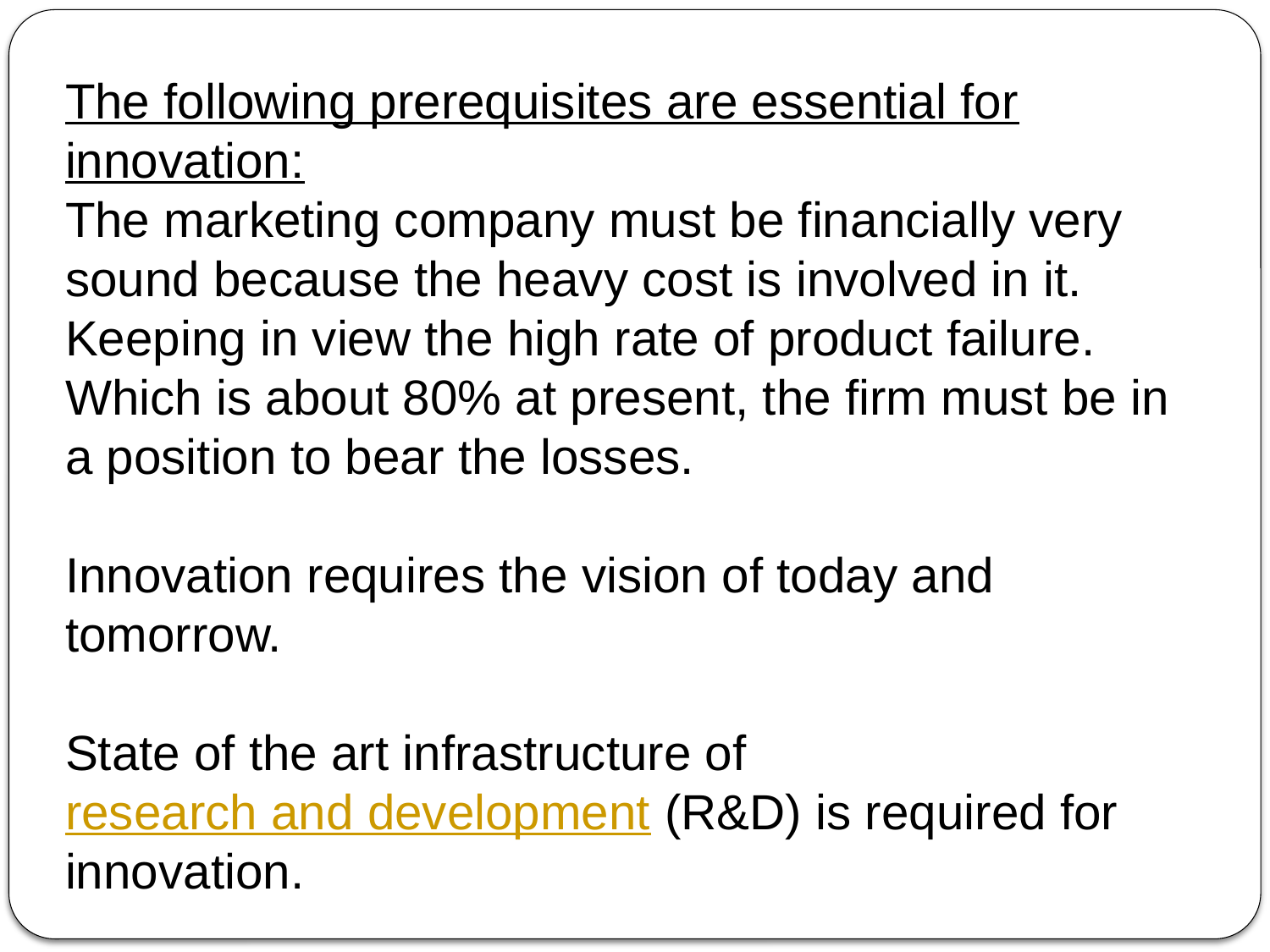

The following prerequisites are essential for innovation:
The marketing company must be financially very sound because the heavy cost is involved in it. Keeping in view the high rate of product failure. Which is about 80% at present, the firm must be in a position to bear the losses.

Innovation requires the vision of today and tomorrow.

State of the art infrastructure of research and development (R&D) is required for innovation.